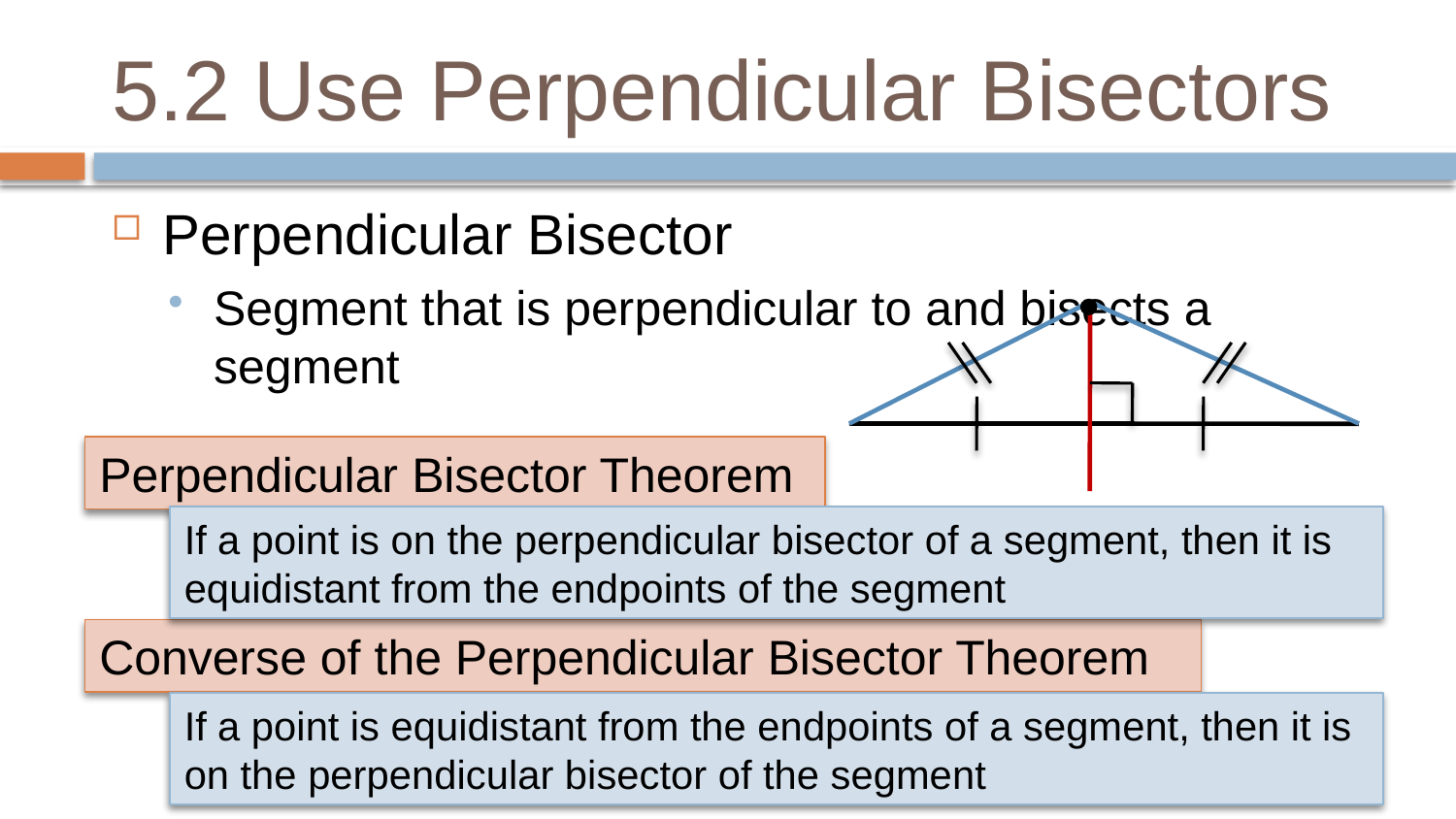

# 5.2 Use Perpendicular Bisectors
Perpendicular Bisector
Segment that is perpendicular to and bisects a segment

Perpendicular Bisector Theorem
If a point is on the perpendicular bisector of a segment, then it is equidistant from the endpoints of the segment
Converse of the Perpendicular Bisector Theorem
If a point is equidistant from the endpoints of a segment, then it is on the perpendicular bisector of the segment